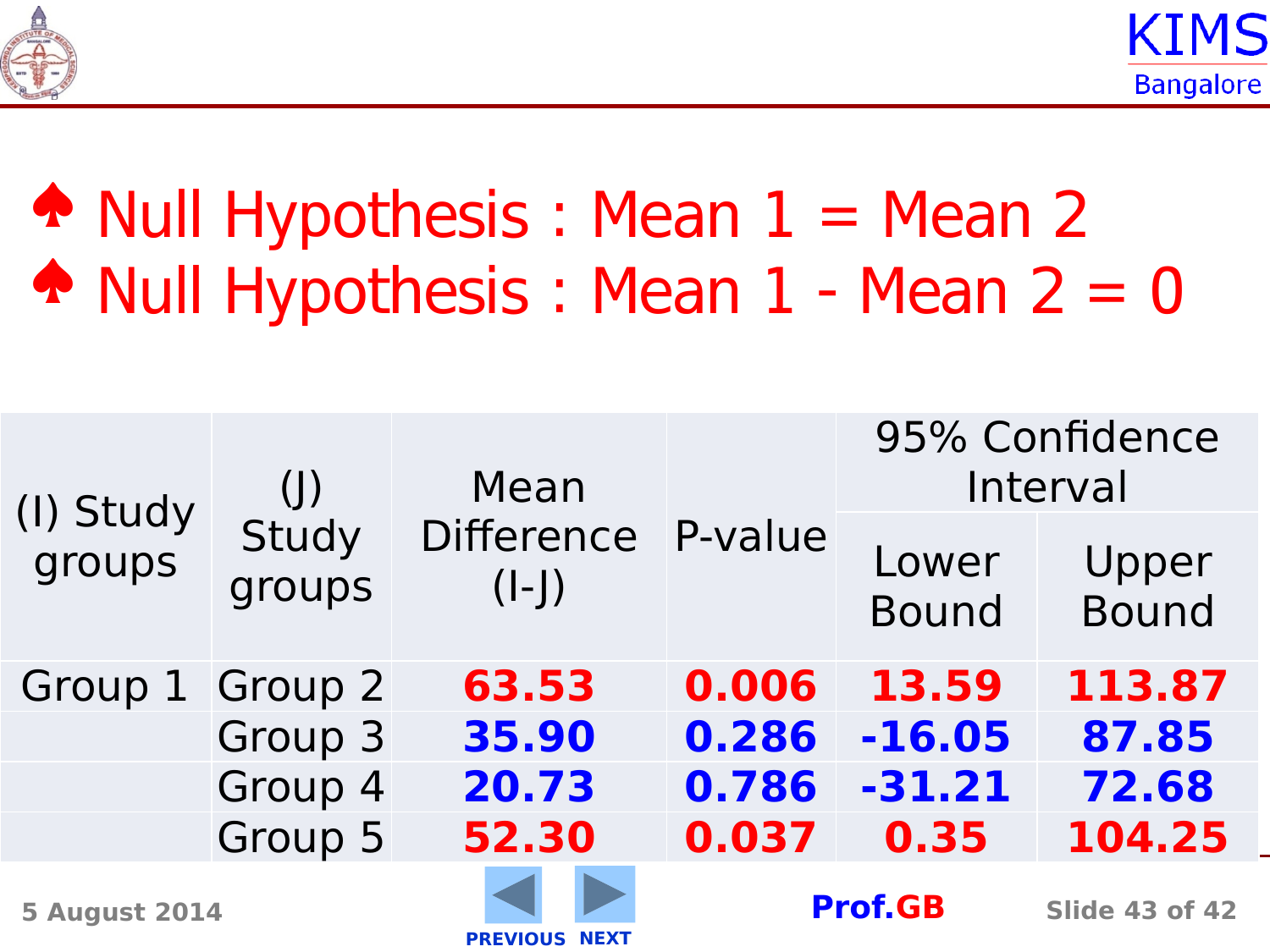

Null Hypothesis : Mean 1 = Mean 2
Null Hypothesis : Mean 1 - Mean 2 = 0
| (I) Study groups | (J) Study groups | Mean Difference (I-J) | P-value | 95% Confidence Interval |  |
| --- | --- | --- | --- | --- | --- |
|  |  |  |  | Lower Bound | Upper Bound |
| Group 1 | Group 2 | 63.53 | 0.006 | 13.59 | 113.87 |
|  | Group 3 | 35.90 | 0.286 | -16.05 | 87.85 |
|  | Group 4 | 20.73 | 0.786 | -31.21 | 72.68 |
|  | Group 5 | 52.30 | 0.037 | 0.35 | 104.25 |
5 August 2014